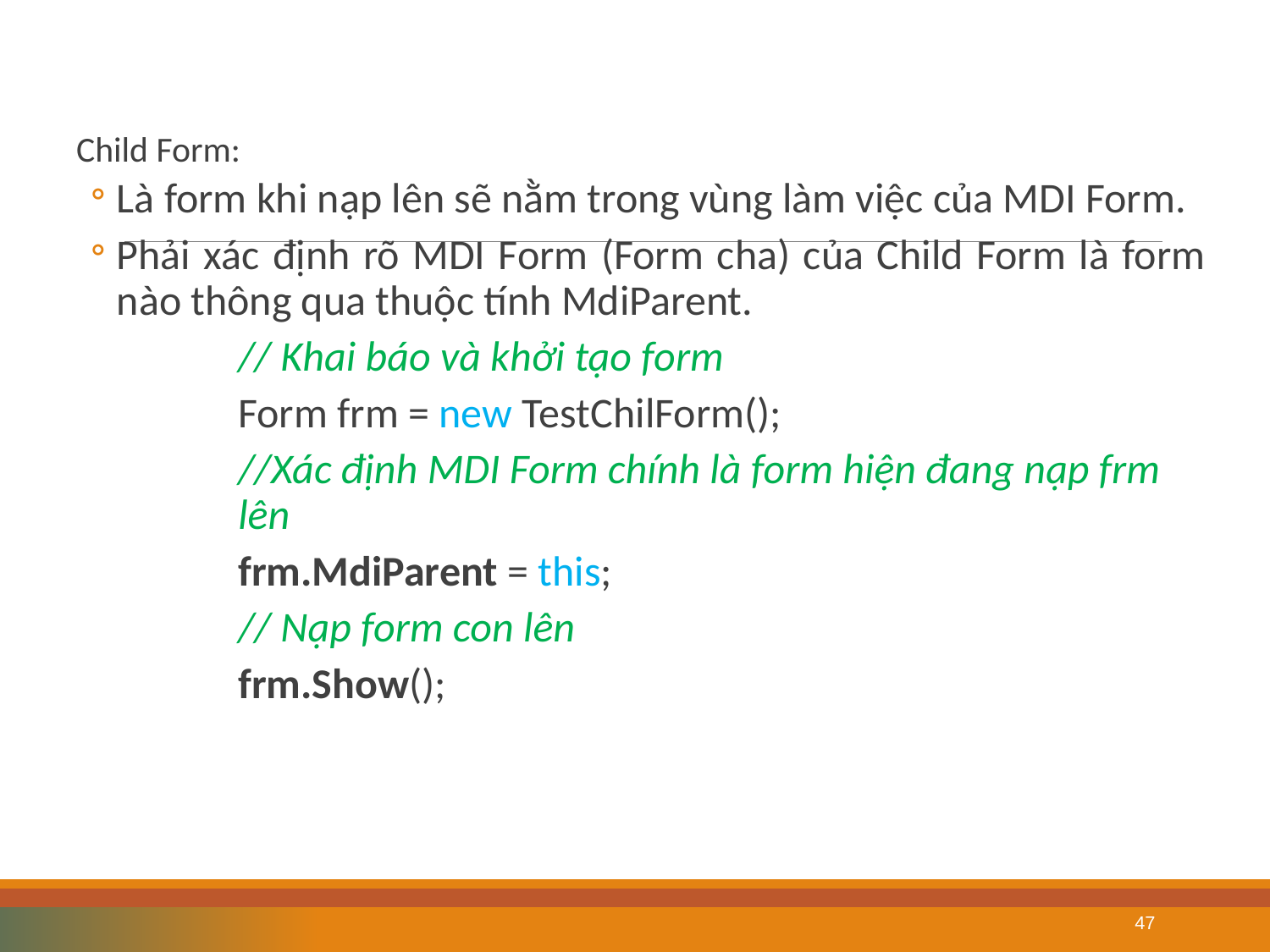

#
Child Form:
Là form khi nạp lên sẽ nằm trong vùng làm việc của MDI Form.
Phải xác định rõ MDI Form (Form cha) của Child Form là form nào thông qua thuộc tính MdiParent.
// Khai báo và khởi tạo form
Form frm = new TestChilForm();
//Xác định MDI Form chính là form hiện đang nạp frm lên
frm.MdiParent = this;
// Nạp form con lên
frm.Show();

47